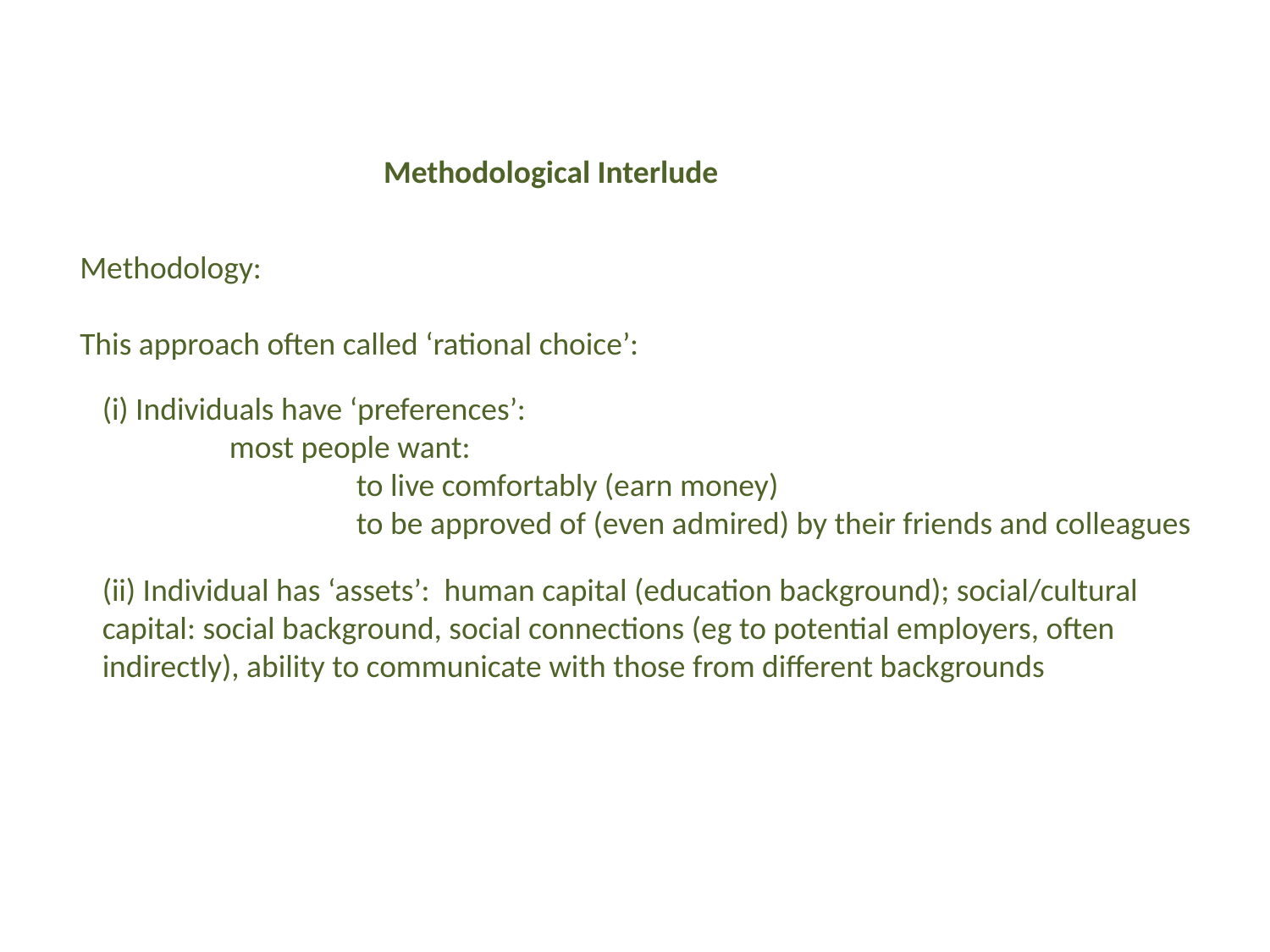

Methodological Interlude
Methodology:

This approach often called ‘rational choice’:
(i) Individuals have ‘preferences’:
	most people want:
		to live comfortably (earn money)
		to be approved of (even admired) by their friends and colleagues
(ii) Individual has ‘assets’:  human capital (education background); social/cultural capital: social background, social connections (eg to potential employers, often indirectly), ability to communicate with those from different backgrounds